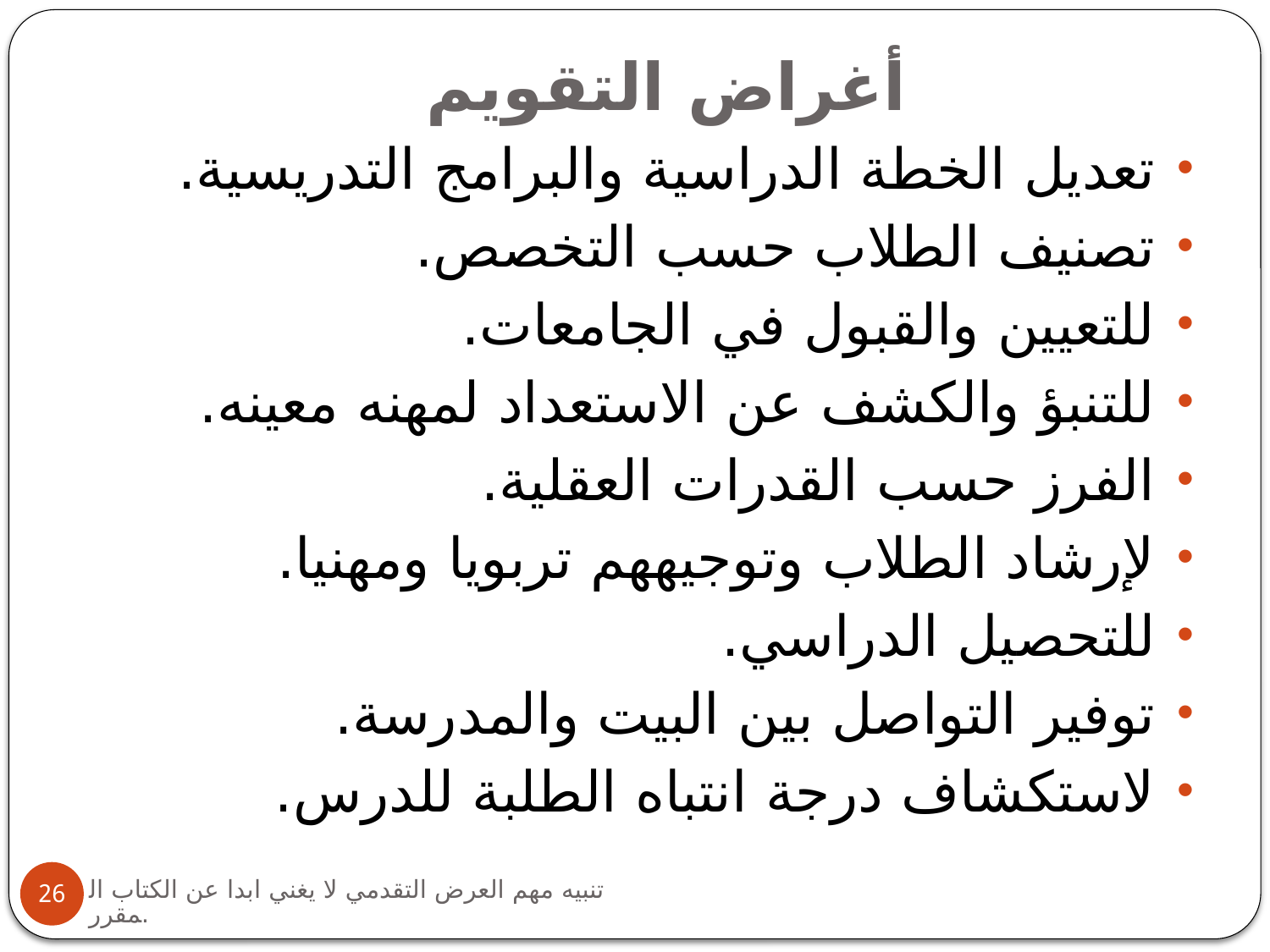

# أغراض التقويم
تعديل الخطة الدراسية والبرامج التدريسية.
تصنيف الطلاب حسب التخصص.
للتعيين والقبول في الجامعات.
للتنبؤ والكشف عن الاستعداد لمهنه معينه.
الفرز حسب القدرات العقلية.
لإرشاد الطلاب وتوجيههم تربويا ومهنيا.
للتحصيل الدراسي.
توفير التواصل بين البيت والمدرسة.
لاستكشاف درجة انتباه الطلبة للدرس.

تنبيه مهم العرض التقدمي لا يغني ابدا عن الكتاب المقرر.
26